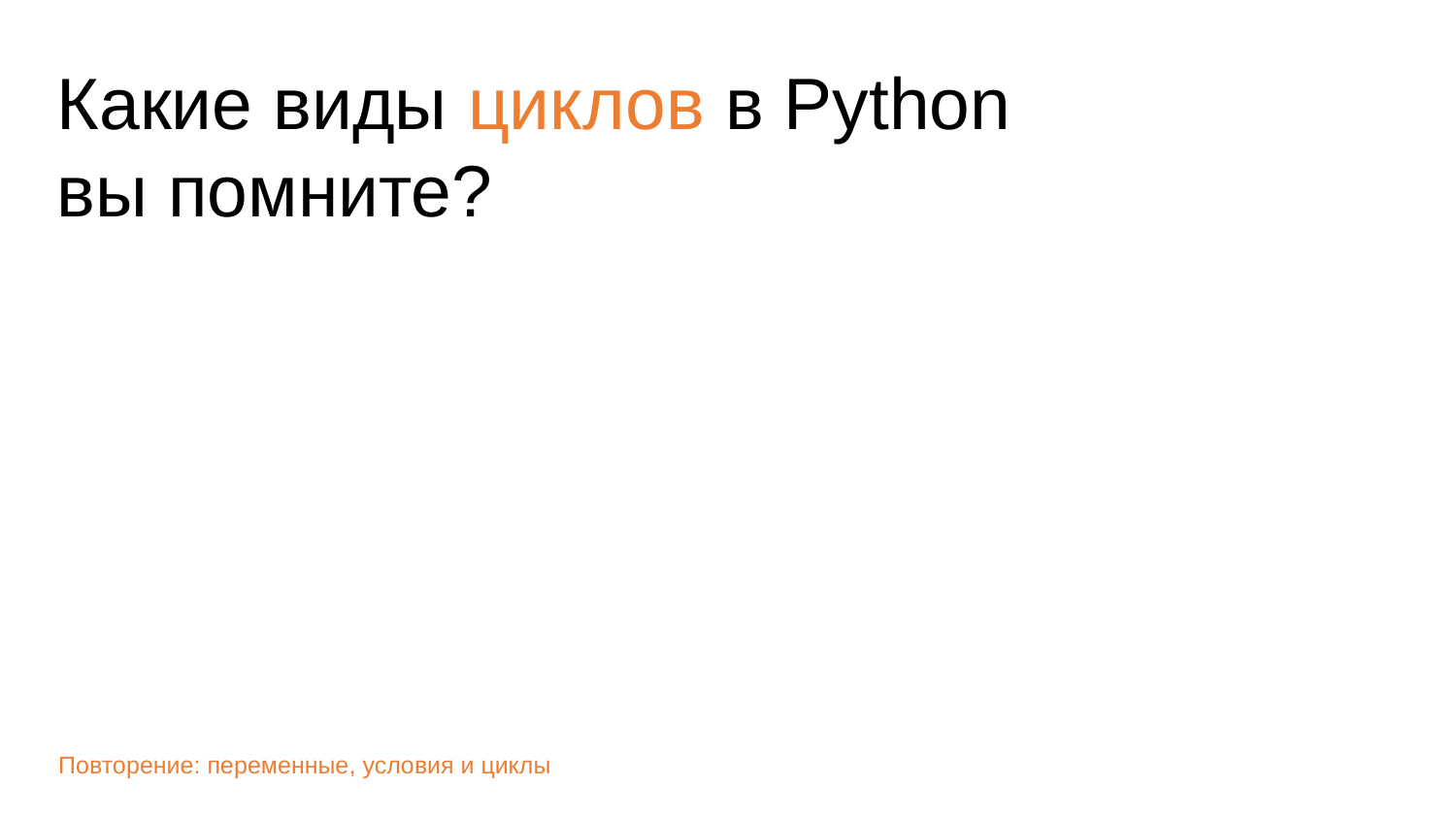

Какие виды циклов в Python
вы помните?

Повторение: переменные, условия и циклы